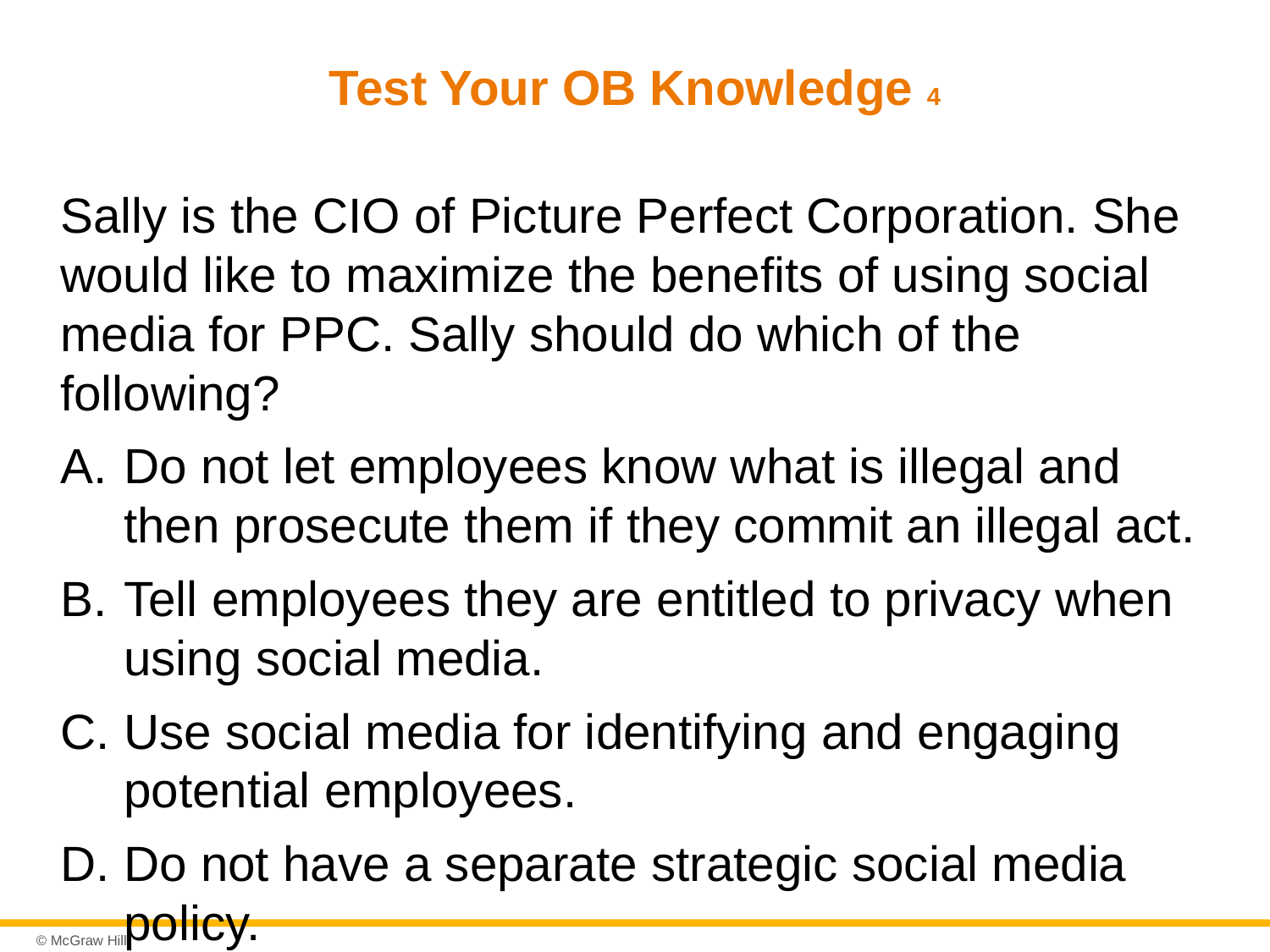

# Test Your OB Knowledge 4
Sally is the CIO of Picture Perfect Corporation. She would like to maximize the benefits of using social media for PPC. Sally should do which of the following?
Do not let employees know what is illegal and then prosecute them if they commit an illegal act.
Tell employees they are entitled to privacy when using social media.
Use social media for identifying and engaging potential employees.
Do not have a separate strategic social media policy.
Block employee access to social media.